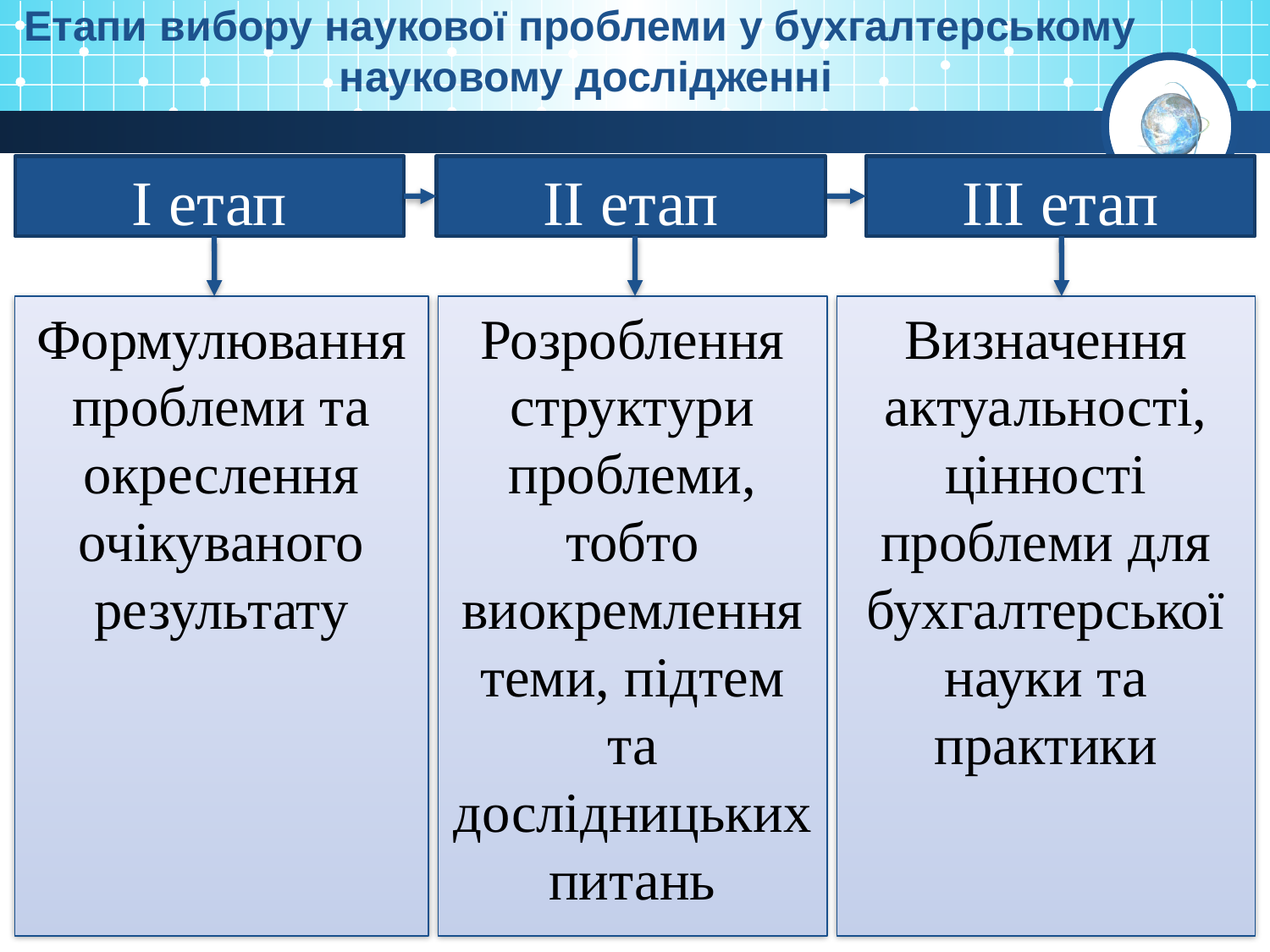

Етапи вибору наукової проблеми у бухгалтерському
 науковому дослідженні
І етап
ІІ етап
ІІІ етап

Формулювання проблеми та окреслення очікуваного результату
Розроблення структури проблеми, тобто виокремлення теми, підтем та дослідницьких питань
Визначення актуальності, цінності проблеми для бухгалтерської науки та практики